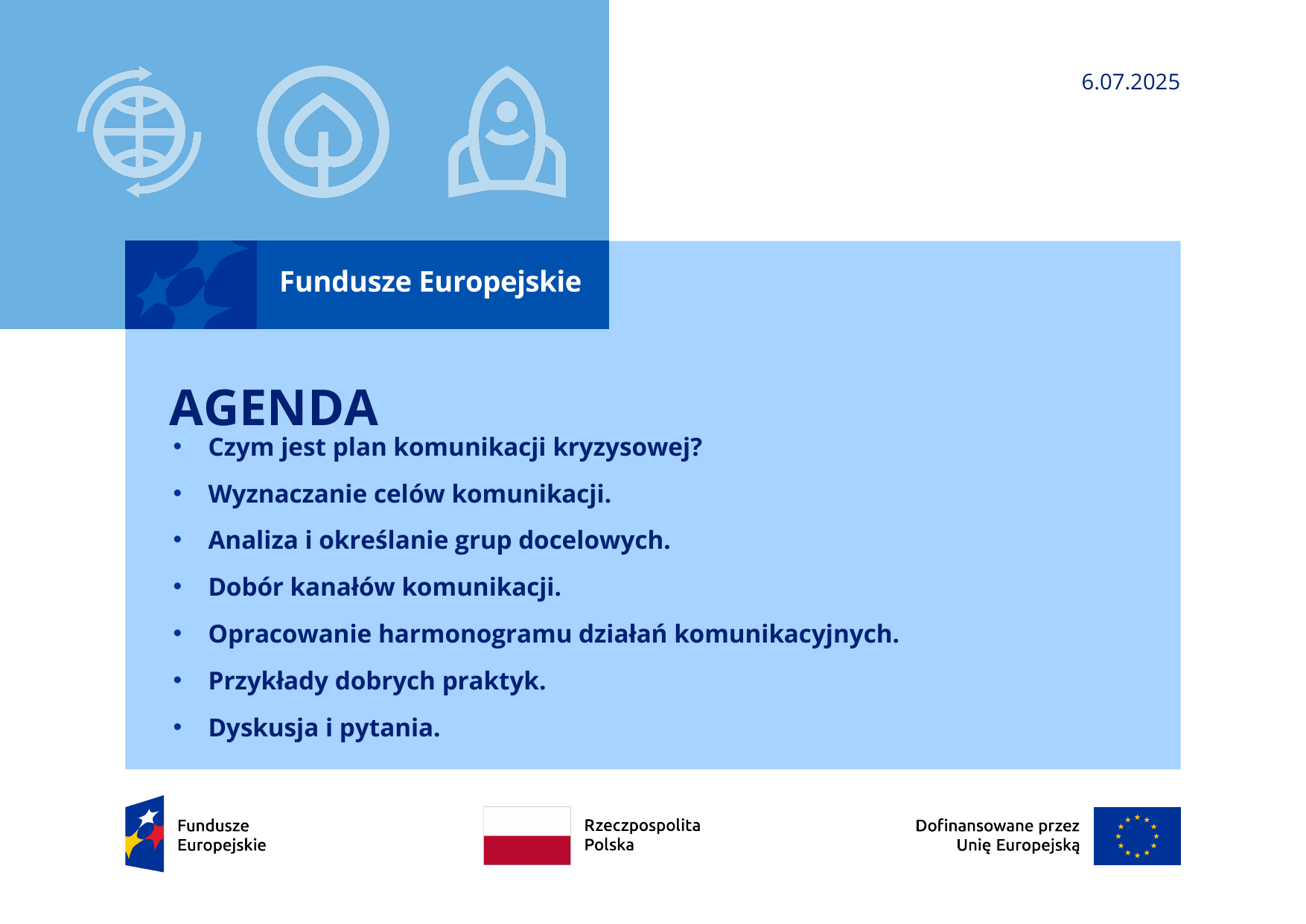

6.07.2025
# AGENDA
Czym jest plan komunikacji kryzysowej?
Wyznaczanie celów komunikacji.
Analiza i określanie grup docelowych.
Dobór kanałów komunikacji.
Opracowanie harmonogramu działań komunikacyjnych.
Przykłady dobrych praktyk.
Dyskusja i pytania.